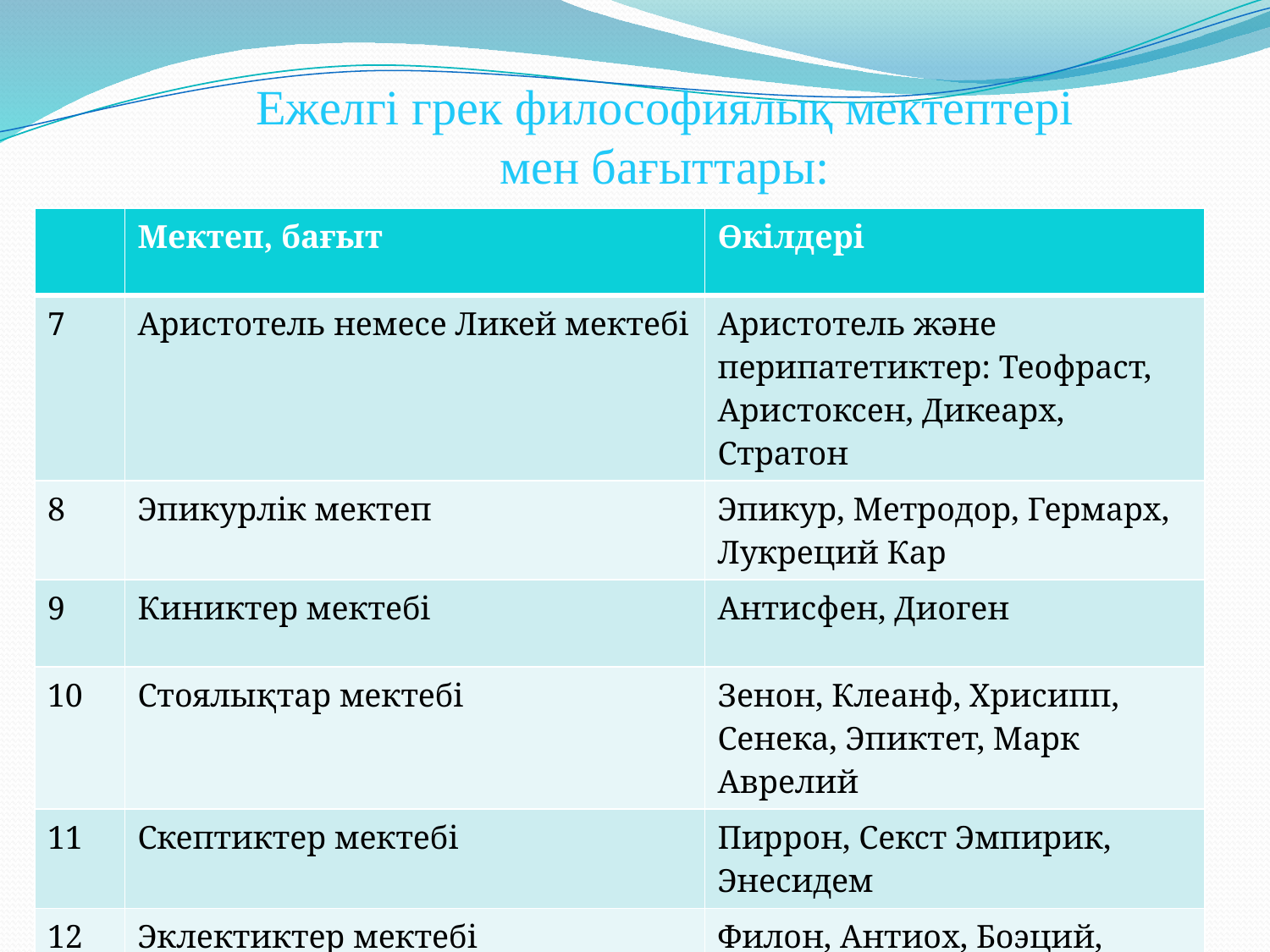

Ежелгі грек философиялық мектептері мен бағыттары:
|  | Мектеп, бағыт | Өкілдері |
| --- | --- | --- |
| 7 | Аристотель немесе Ликей мектебі | Аристотель және перипатетиктер: Теофраст, Аристоксен, Дикеарх, Стратон |
| 8 | Эпикурлік мектеп | Эпикур, Метродор, Гермарх, Лукреций Кар |
| 9 | Киниктер мектебі | Антисфен, Диоген |
| 10 | Стоялықтар мектебі | Зенон, Клеанф, Хрисипп, Сенека, Эпиктет, Марк Аврелий |
| 11 | Скептиктер мектебі | Пиррон, Секст Эмпирик, Энесидем |
| 12 | Эклектиктер мектебі | Филон, Антиох, Боэций, Посидоний, Цицерон |
| 13 | Неоплатондық мектеп | Саккас, Плотин, Порфирий, Ямвлих, Прокл |